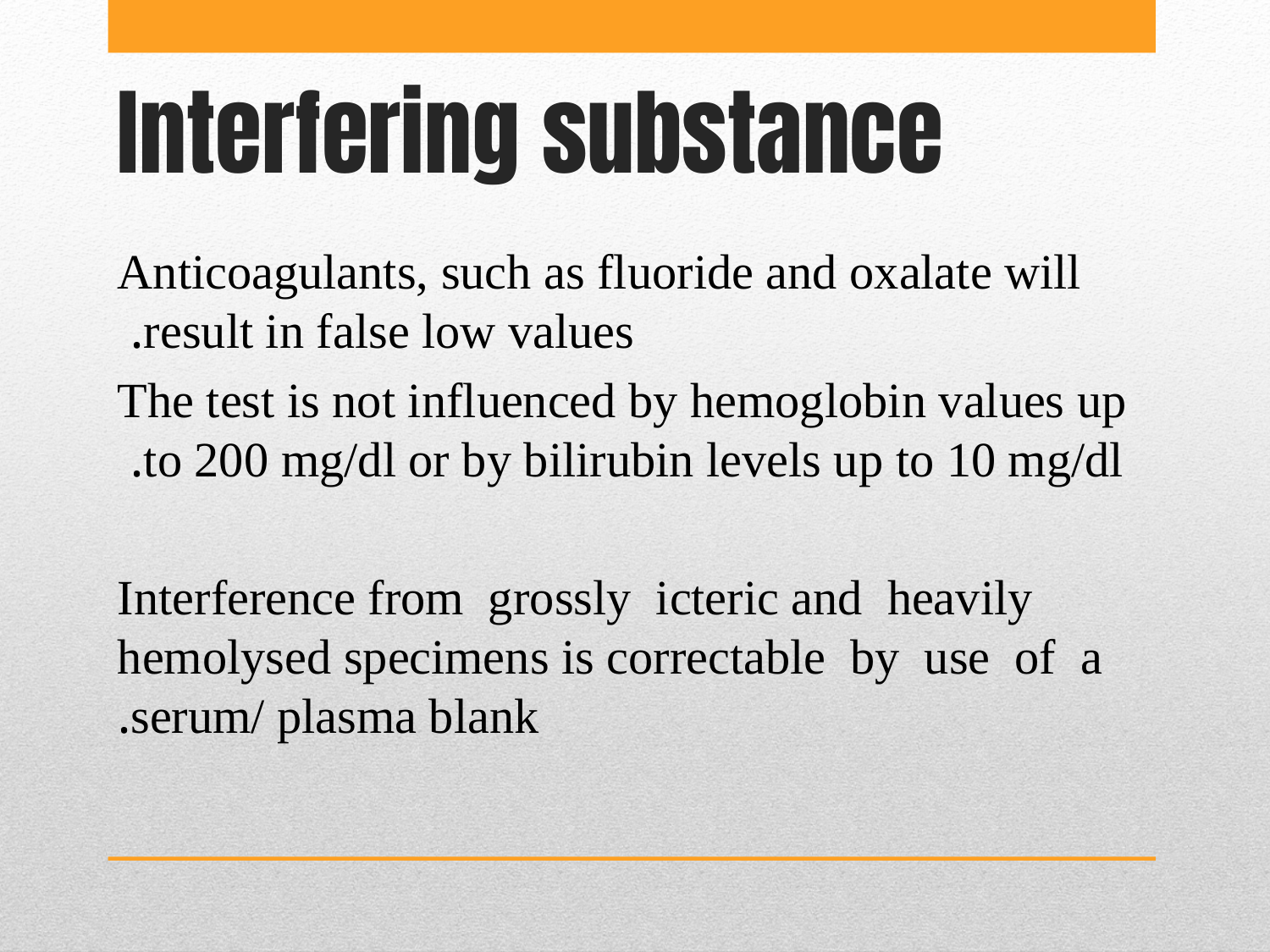

# Interfering substance
Anticoagulants, such as fluoride and oxalate will result in false low values.
The test is not influenced by hemoglobin values up to 200 mg/dl or by bilirubin levels up to 10 mg/dl.

Interference from  grossly  icteric and  heavily hemolysed specimens is correctable  by  use  of  a  serum/ plasma blank.